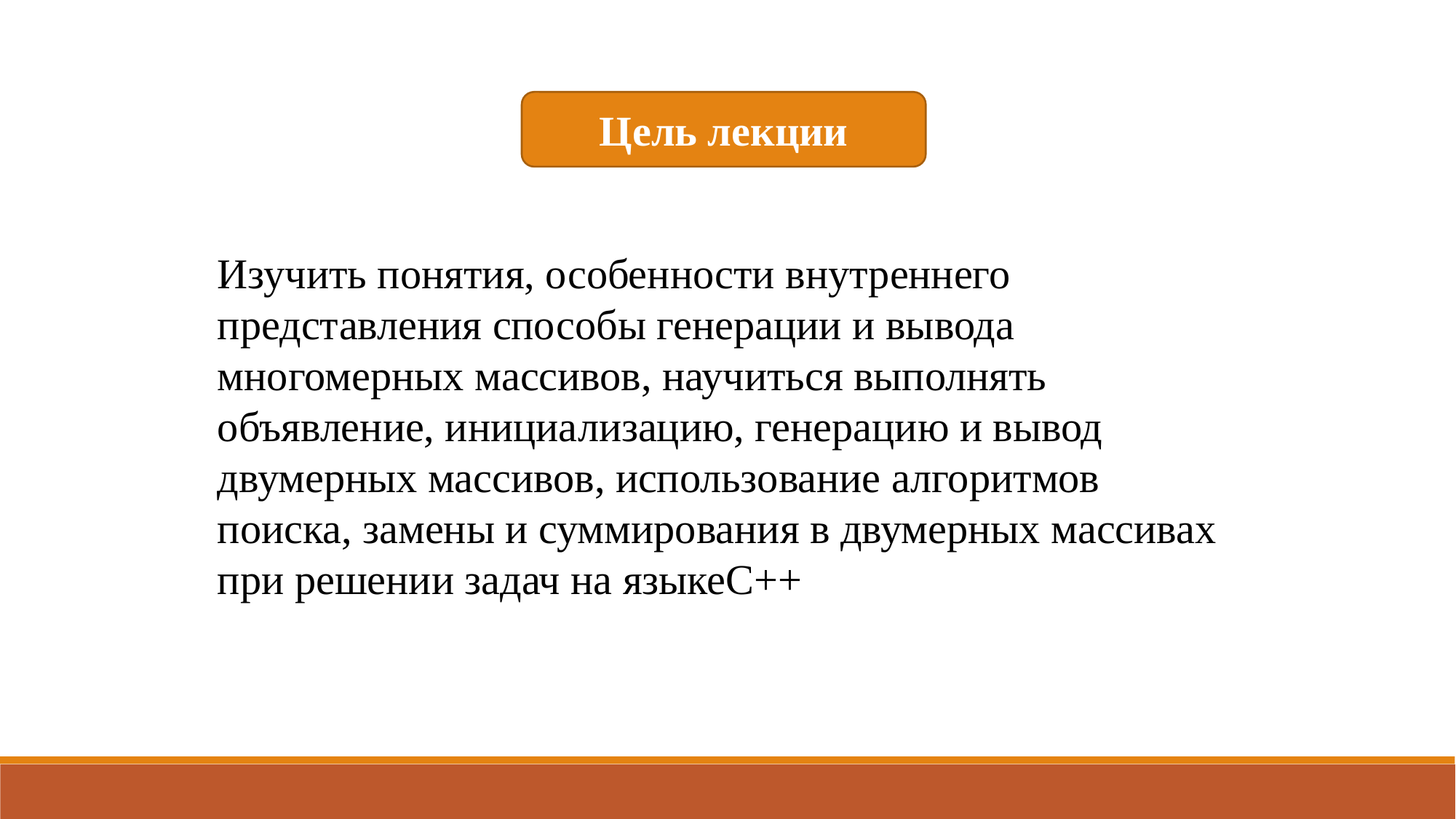

Цель лекции
Изучить понятия, особенности внутреннего представления способы генерации и вывода многомерных массивов, научиться выполнять объявление, инициализацию, генерацию и вывод двумерных массивов, использование алгоритмов поиска, замены и суммирования в двумерных массивах при решении задач на языкеC++